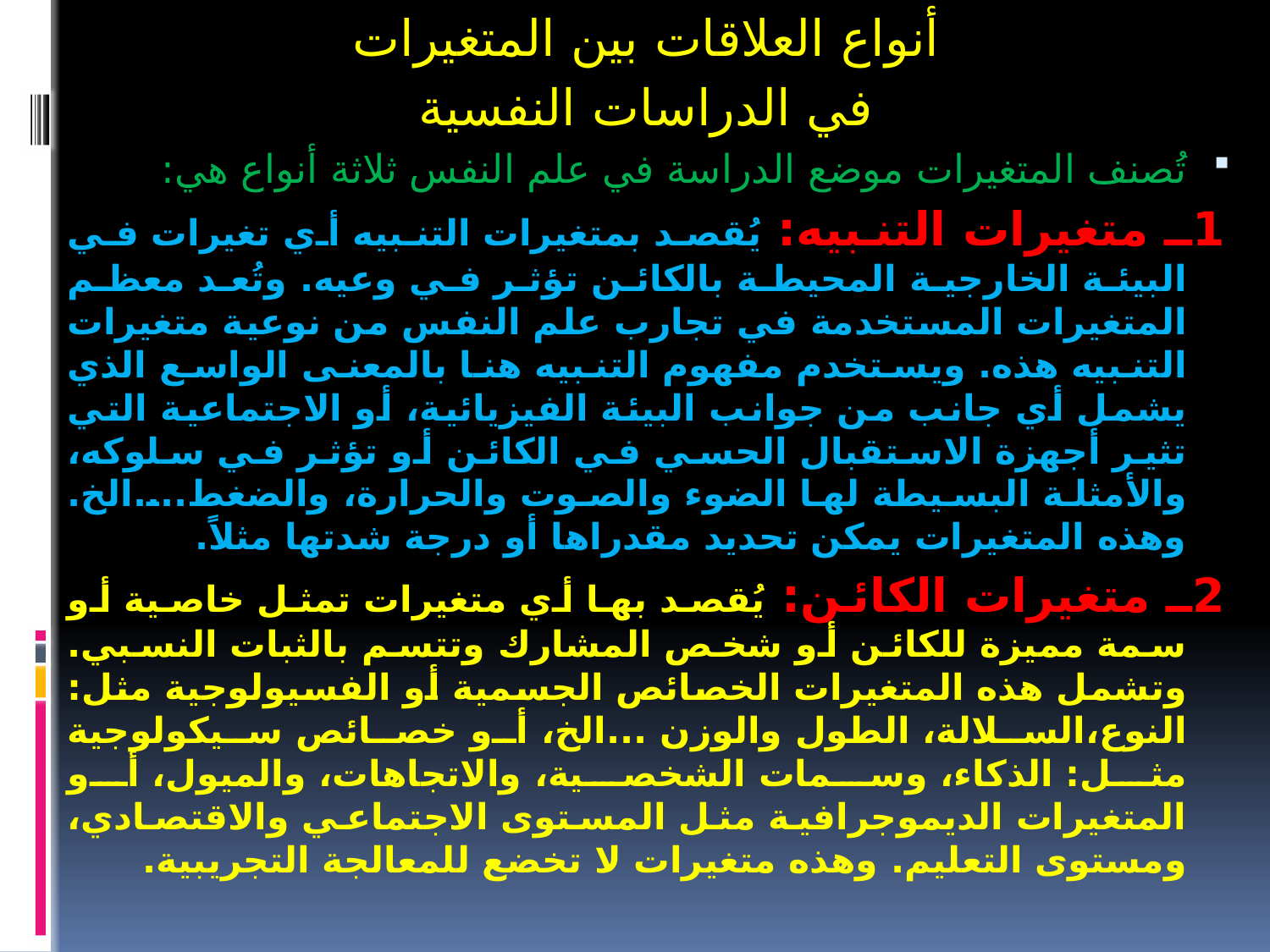

أنواع العلاقات بين المتغيرات
 في الدراسات النفسية
تُصنف المتغيرات موضع الدراسة في علم النفس ثلاثة أنواع هي:
1ـ متغيرات التنبيه: يُقصد بمتغيرات التنبيه أي تغيرات في البيئة الخارجية المحيطة بالكائن تؤثر في وعيه. وتُعد معظم المتغيرات المستخدمة في تجارب علم النفس من نوعية متغيرات التنبيه هذه. ويستخدم مفهوم التنبيه هنا بالمعنى الواسع الذي يشمل أي جانب من جوانب البيئة الفيزيائية، أو الاجتماعية التي تثير أجهزة الاستقبال الحسي في الكائن أو تؤثر في سلوكه، والأمثلة البسيطة لها الضوء والصوت والحرارة، والضغط....الخ. وهذه المتغيرات يمكن تحديد مقدراها أو درجة شدتها مثلاً.
2ـ متغيرات الكائن: يُقصد بها أي متغيرات تمثل خاصية أو سمة مميزة للكائن أو شخص المشارك وتتسم بالثبات النسبي. وتشمل هذه المتغيرات الخصائص الجسمية أو الفسيولوجية مثل: النوع،السلالة، الطول والوزن ...الخ، أو خصائص سيكولوجية مثل: الذكاء، وسمات الشخصية، والاتجاهات، والميول، أو المتغيرات الديموجرافية مثل المستوى الاجتماعي والاقتصادي، ومستوى التعليم. وهذه متغيرات لا تخضع للمعالجة التجريبية.